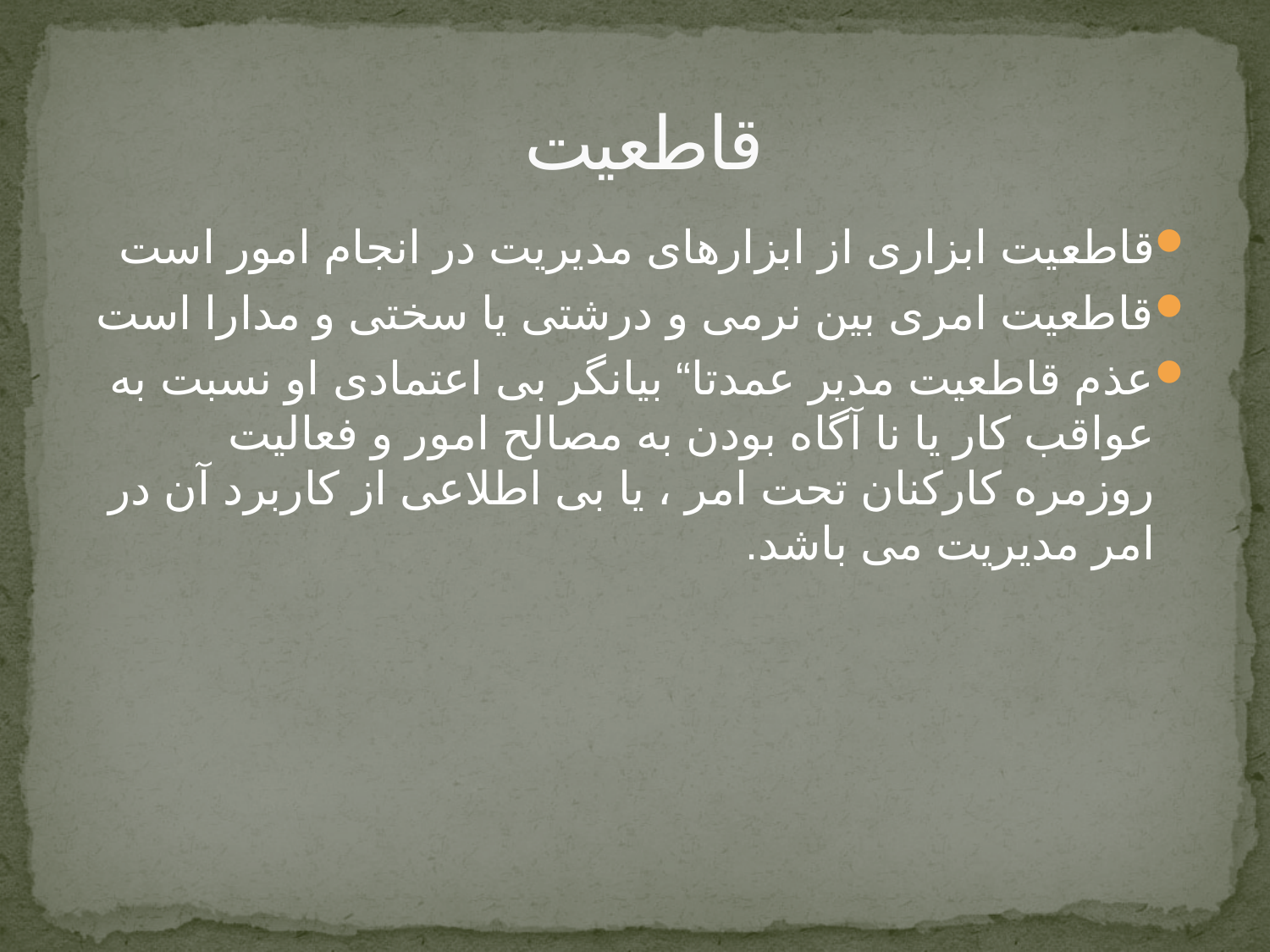

# قاطعیت
قاطعیت ابزاری از ابزارهای مدیریت در انجام امور است
قاطعیت امری بین نرمی و درشتی یا سختی و مدارا است
عذم قاطعیت مدیر عمدتا“ بیانگر بی اعتمادی او نسبت به عواقب کار یا نا آگاه بودن به مصالح امور و فعالیت روزمره کارکنان تحت امر ، یا بی اطلاعی از کاربرد آن در امر مدیریت می باشد.